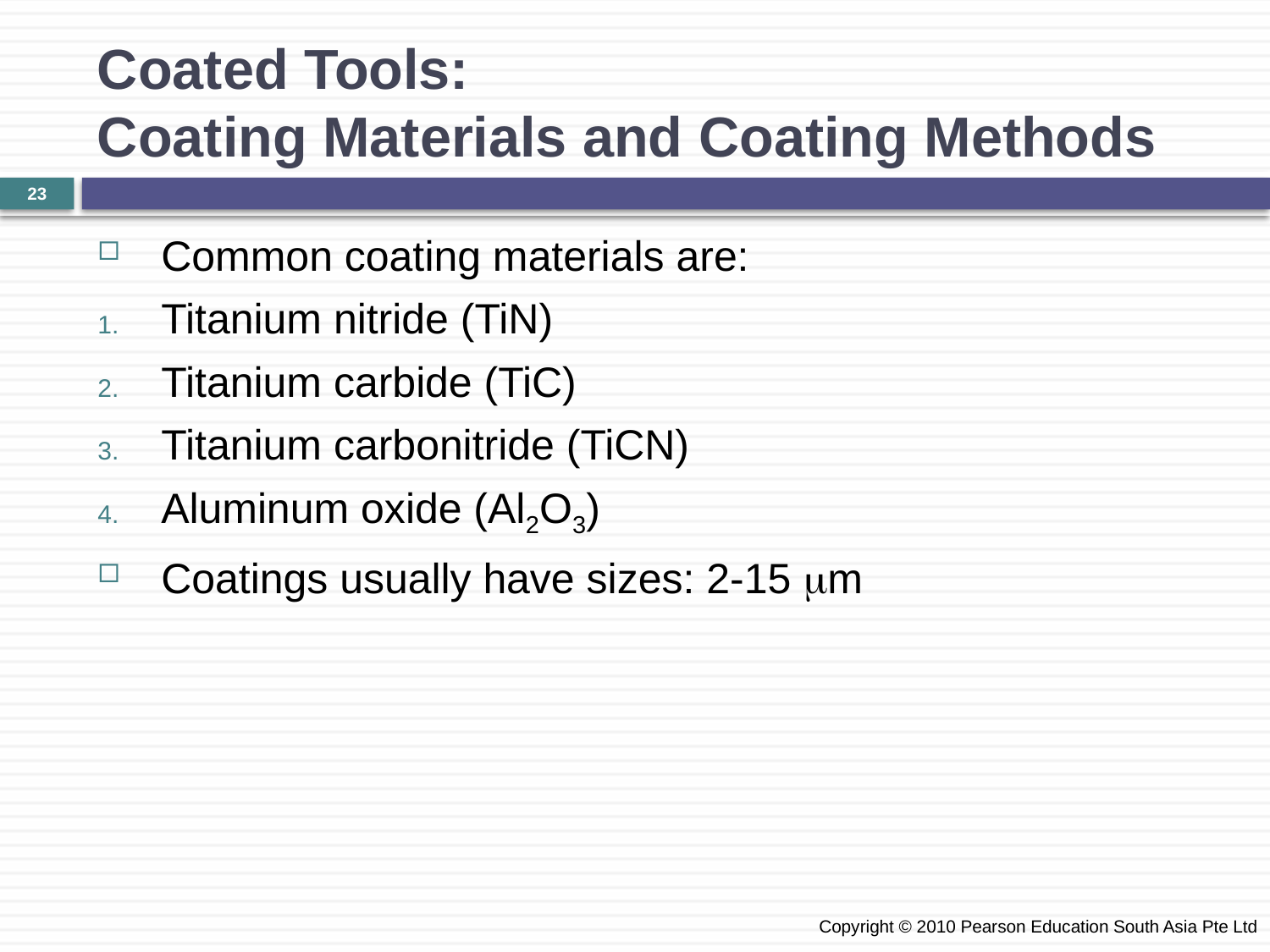

Coated Tools:
Coating Materials and Coating Methods
23
Common coating materials are:
Titanium nitride (TiN)
Titanium carbide (TiC)
Titanium carbonitride (TiCN)
Aluminum oxide (Al2O3)
Coatings usually have sizes: 2-15 μm

   Copyright © 2010 Pearson Education South Asia Pte Ltd